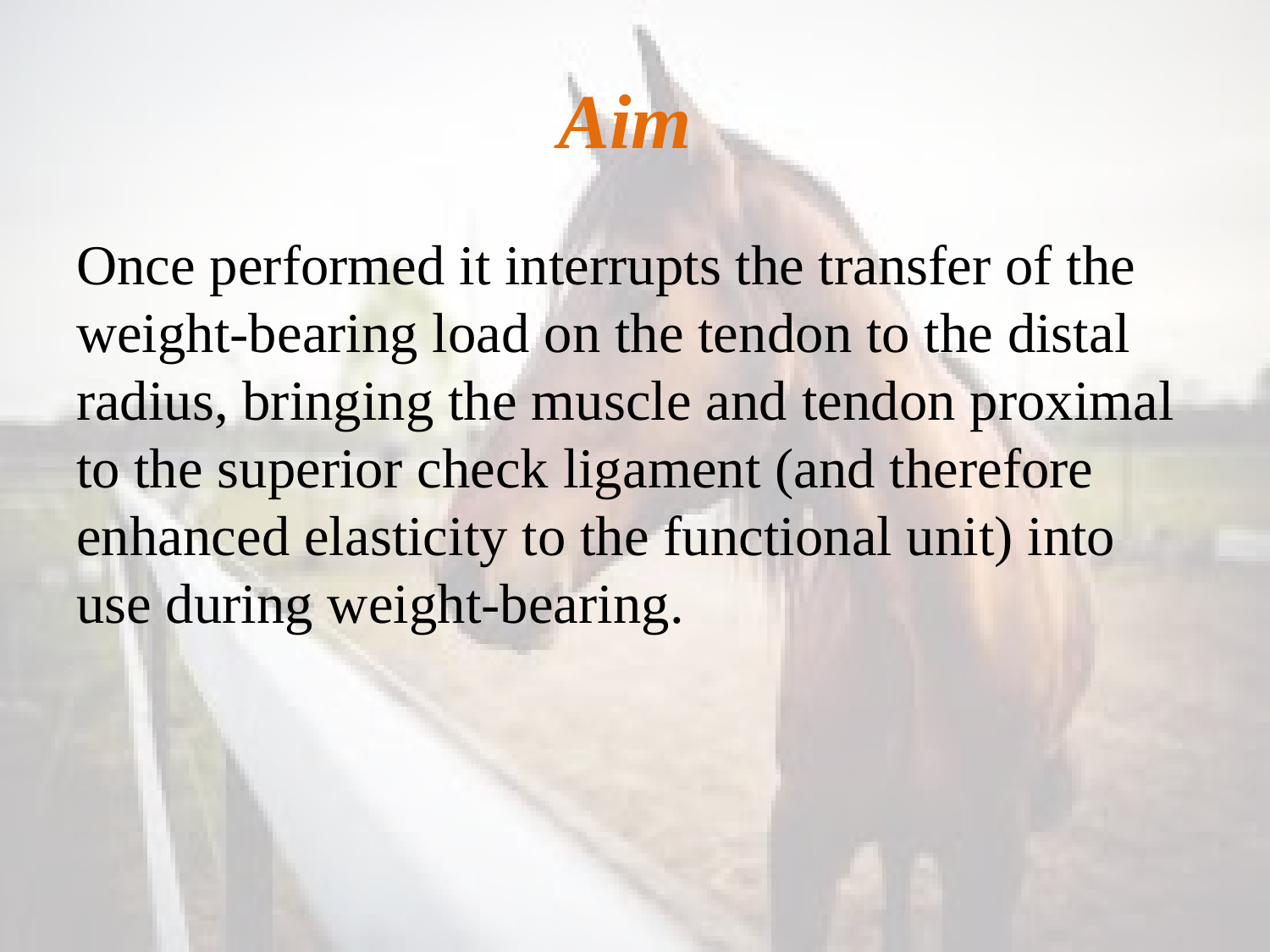

# Aim
Once performed it interrupts the transfer of the weight-bearing load on the tendon to the distal radius, bringing the muscle and tendon proximal to the superior check ligament (and therefore enhanced elasticity to the functional unit) into use during weight-bearing.